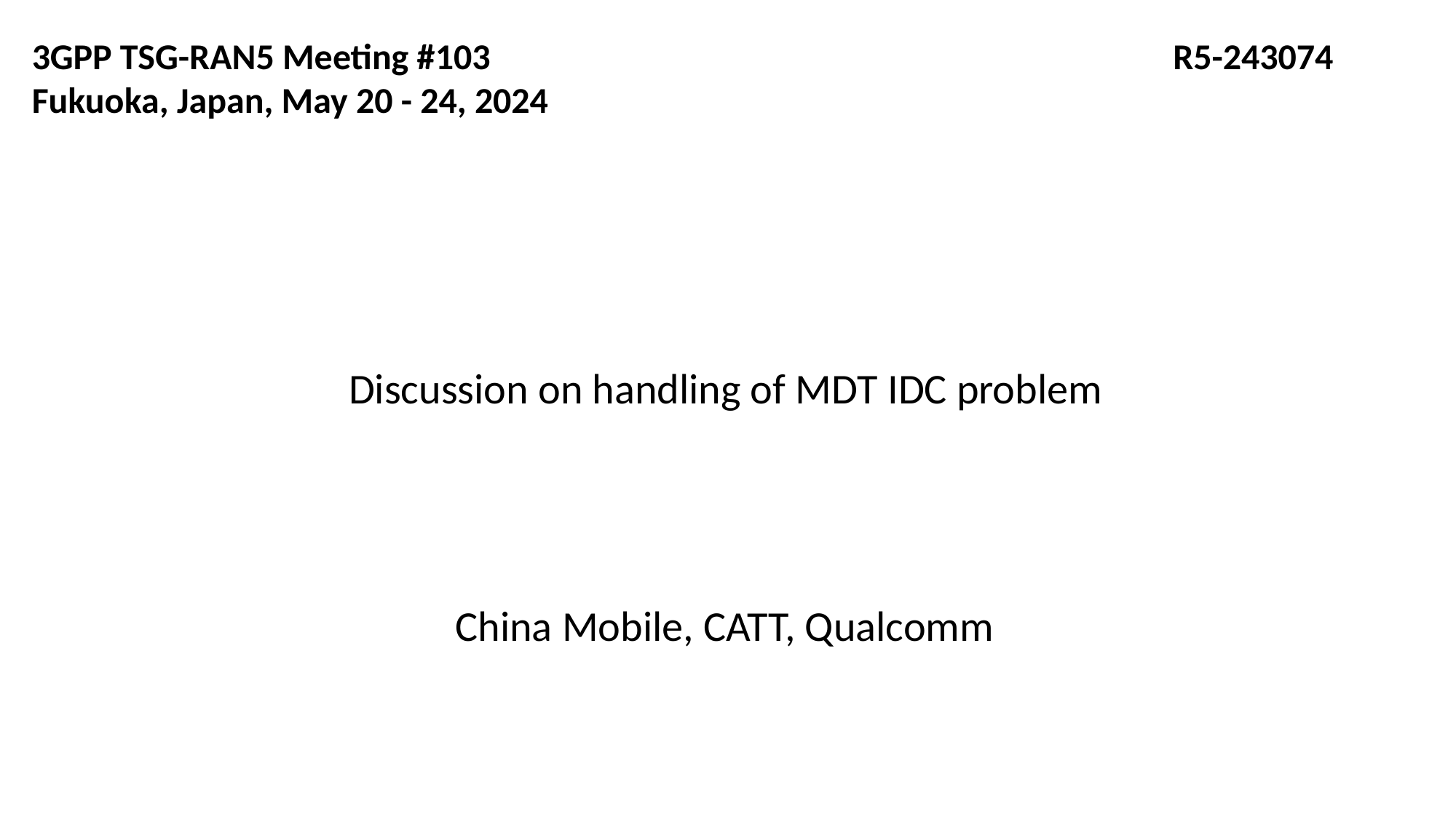

3GPP TSG-RAN5 Meeting #103 						      R5-243074
Fukuoka, Japan, May 20 - 24, 2024
# Discussion on handling of MDT IDC problem
China Mobile, CATT, Qualcomm